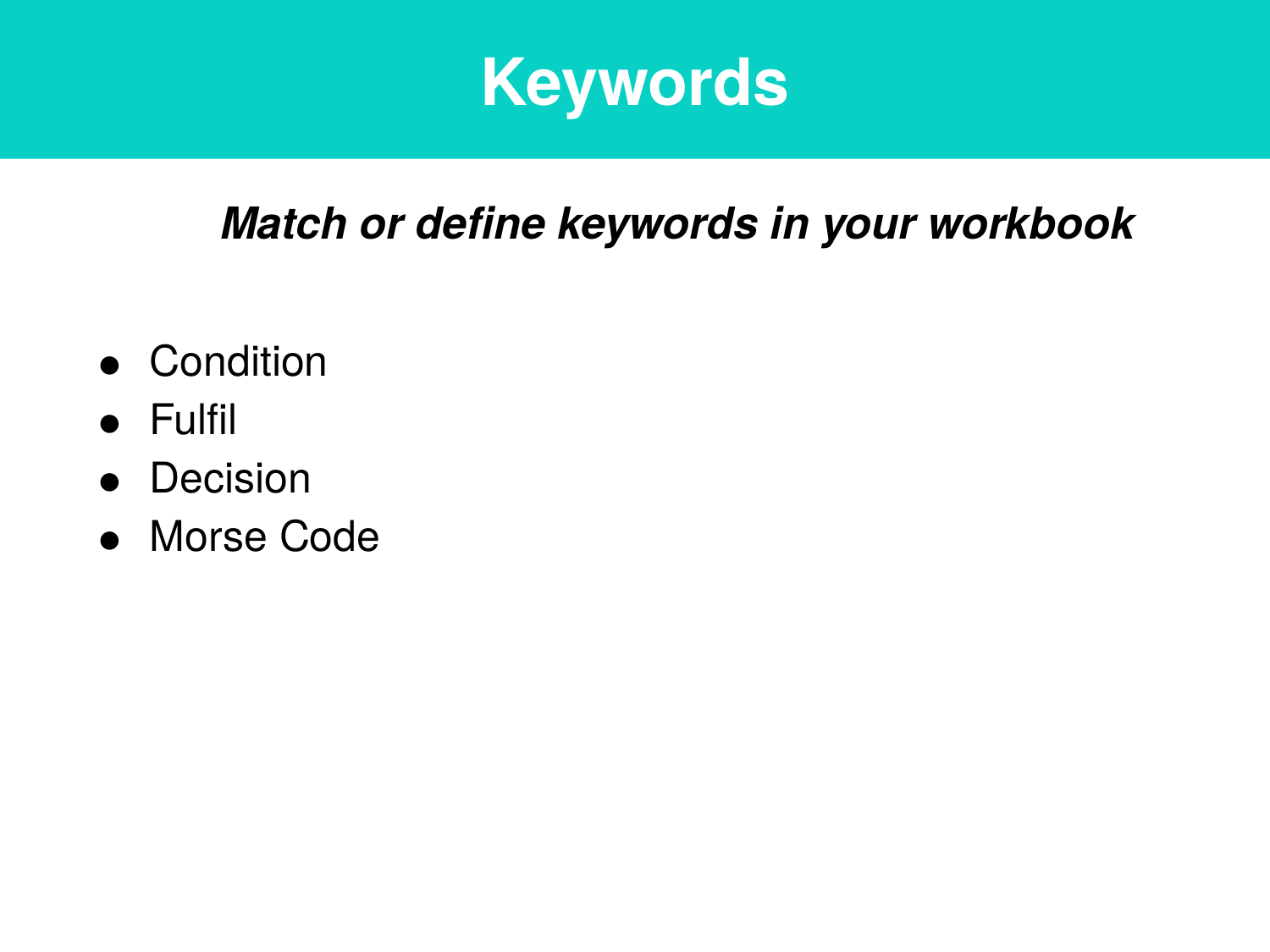

Keywords
Match or define keywords in your workbook

Condition
Fulfil
Decision
Morse Code